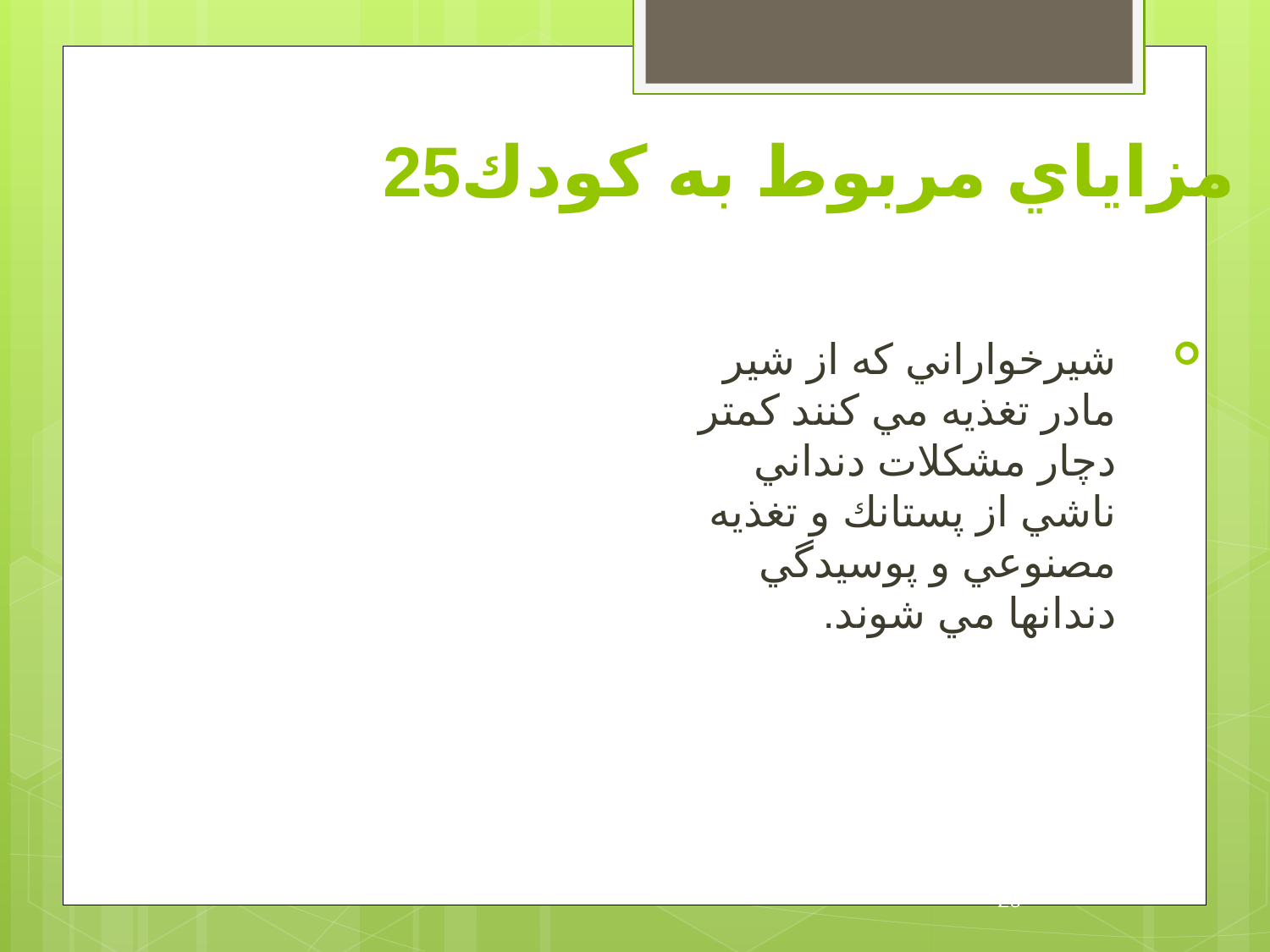

# مزاياي مربوط به كودك25

شيرخواراني كه از شير مادر تغذيه مي كنند كمتر دچار مشكلات دنداني ناشي از پستانك و تغذيه مصنوعي و پوسيدگي دندانها مي شوند.
28